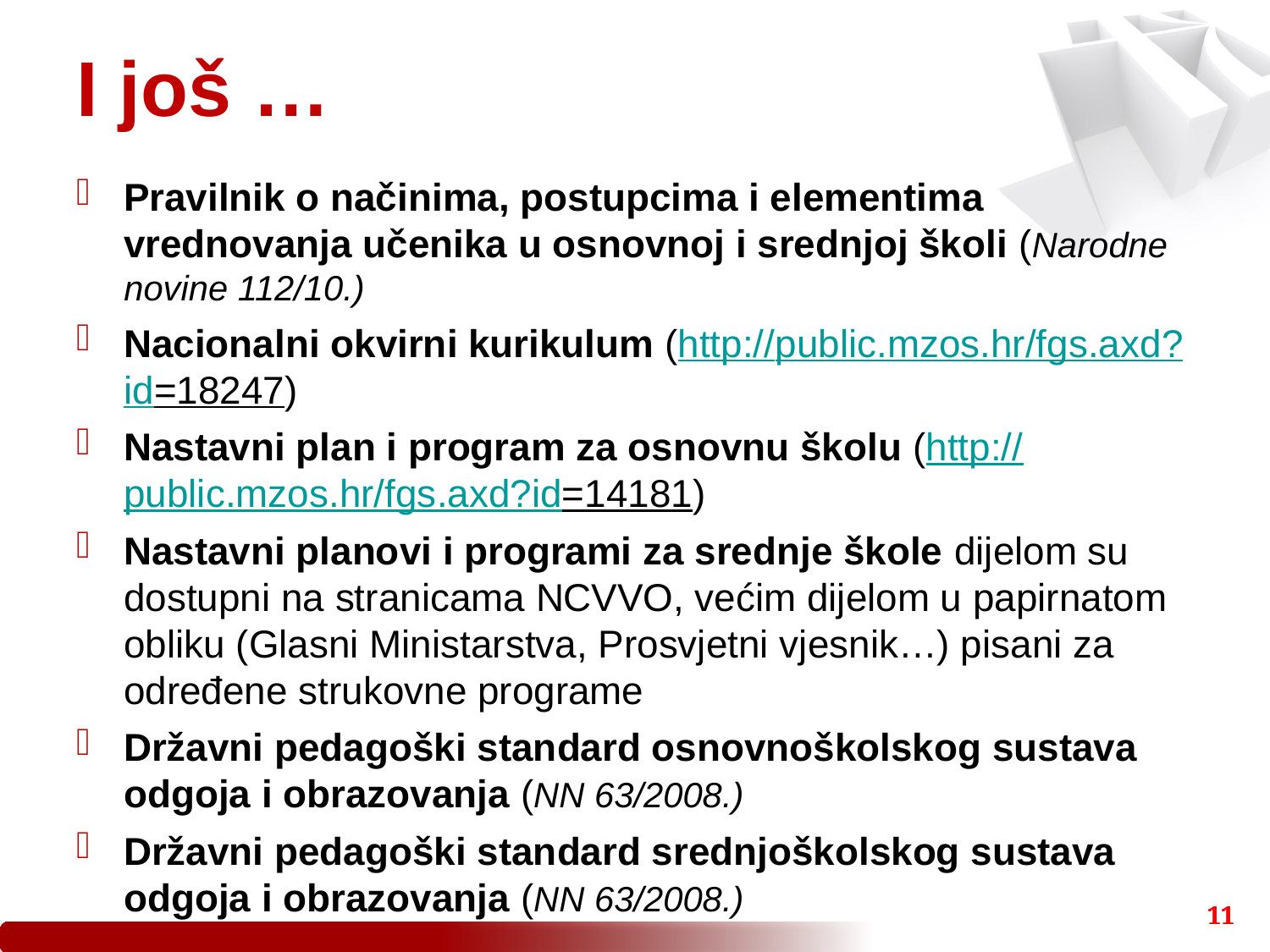

# I još …
Pravilnik o načinima, postupcima i elementima vrednovanja učenika u osnovnoj i srednjoj školi (Narodne novine 112/10.)
Nacionalni okvirni kurikulum (http://public.mzos.hr/fgs.axd?id=18247)
Nastavni plan i program za osnovnu školu (http://public.mzos.hr/fgs.axd?id=14181)
Nastavni planovi i programi za srednje škole dijelom su dostupni na stranicama NCVVO, većim dijelom u papirnatom obliku (Glasni Ministarstva, Prosvjetni vjesnik…) pisani za određene strukovne programe
Državni pedagoški standard osnovnoškolskog sustava odgoja i obrazovanja (NN 63/2008.)
Državni pedagoški standard srednjoškolskog sustava odgoja i obrazovanja (NN 63/2008.)